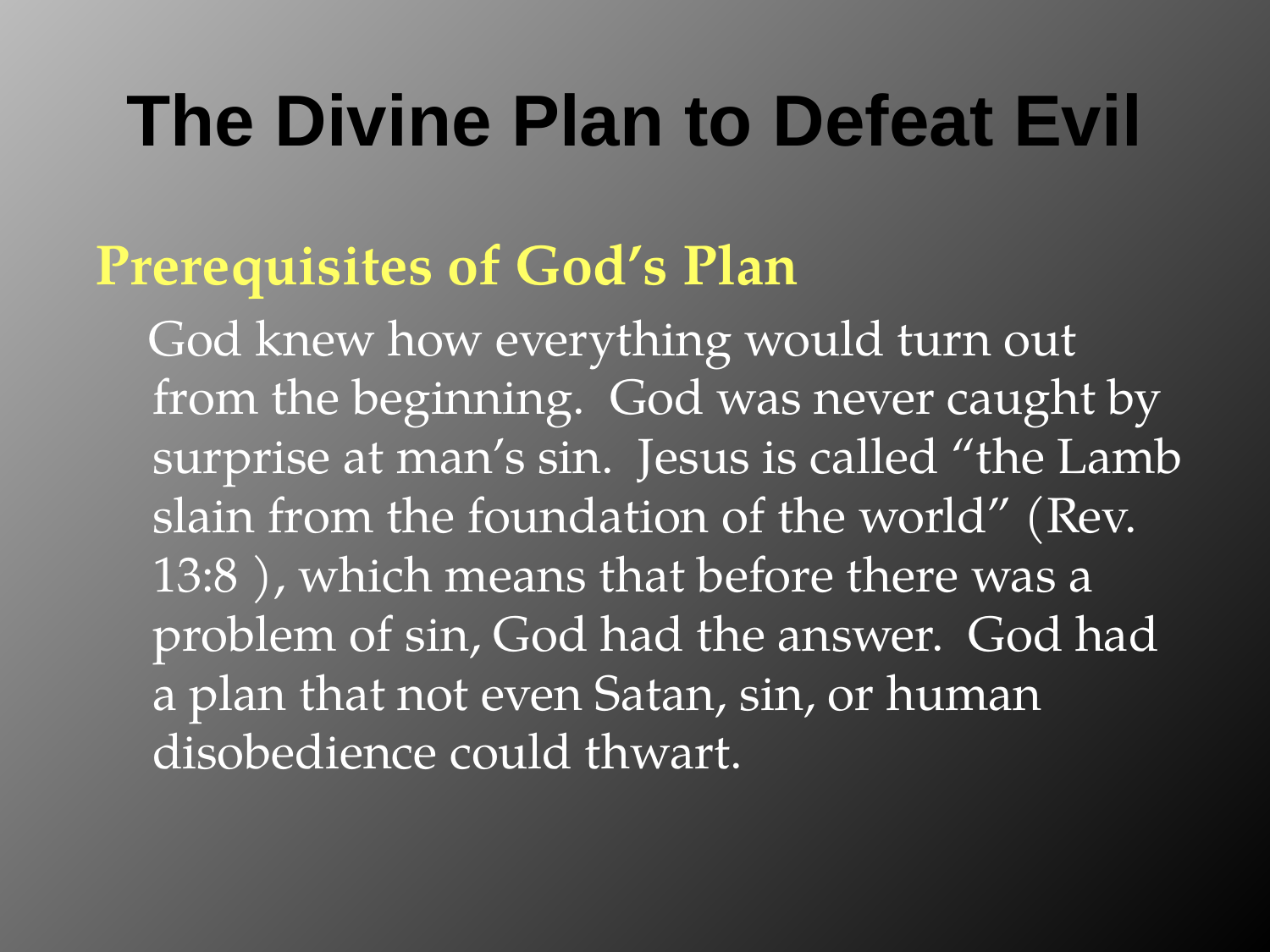

# The Divine Plan to Defeat Evil
Prerequisites of God’s Plan
God knew how everything would turn out from the beginning.  God was never caught by surprise at man’s sin.  Jesus is called “the Lamb slain from the foundation of the world” (Rev. 13:8 ), which means that before there was a problem of sin, God had the answer.  God had a plan that not even Satan, sin, or human disobedience could thwart.